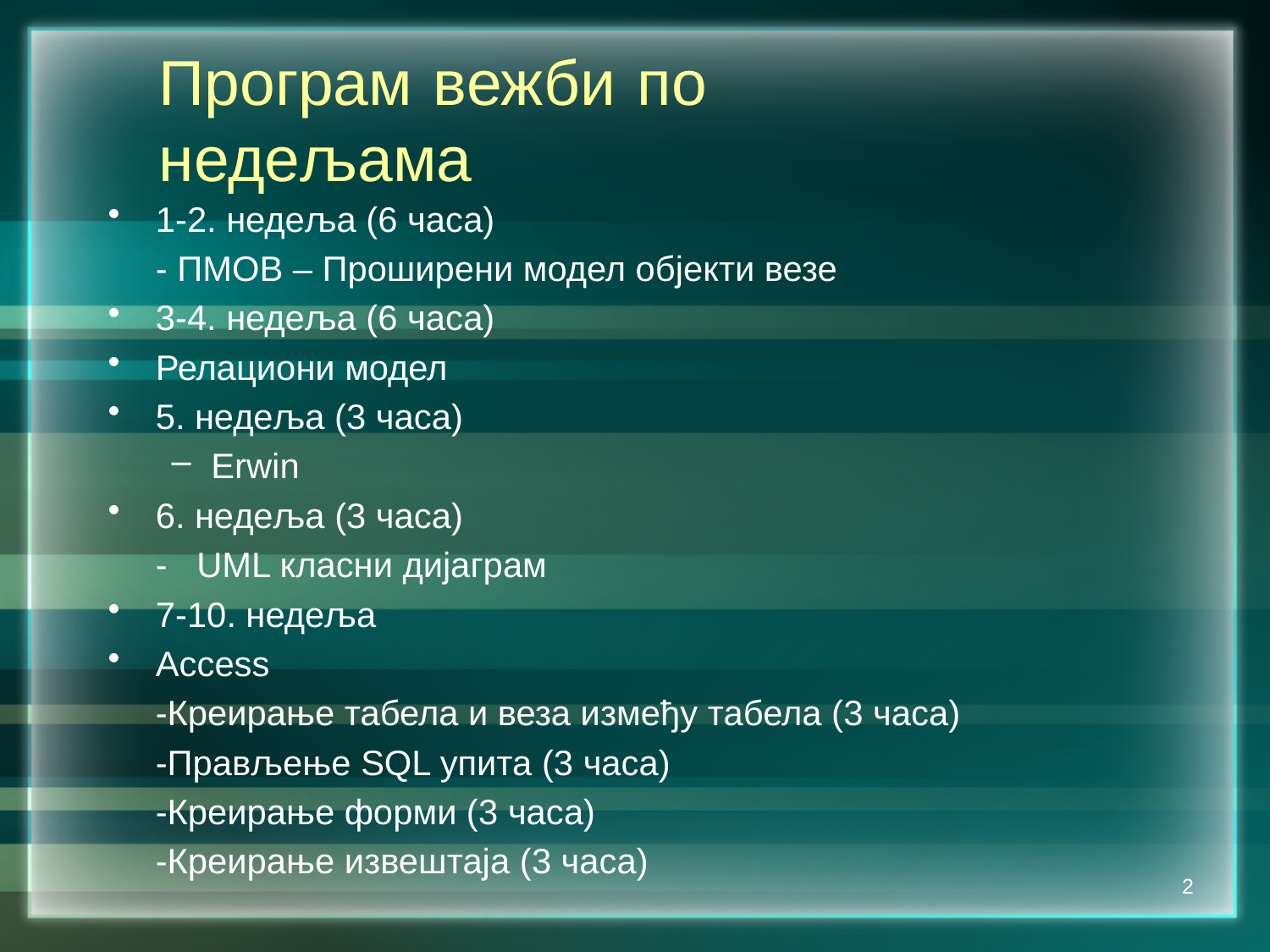

Програм вежби по недељама
1-2. недеља (6 часа)
	- ПМОВ – Проширени модел објекти везе
3-4. недеља (6 часа)
Релациони модел
5. недеља (3 часа)
Erwin
6. недеља (3 часа)
	-   UML класни дијаграм
7-10. недеља
Access
	-Креирање табела и веза између табела (3 часа)
	-Прављење SQL упита (3 часа)
	-Креирање форми (3 часа)
	-Креирање извештаја (3 часа)

2